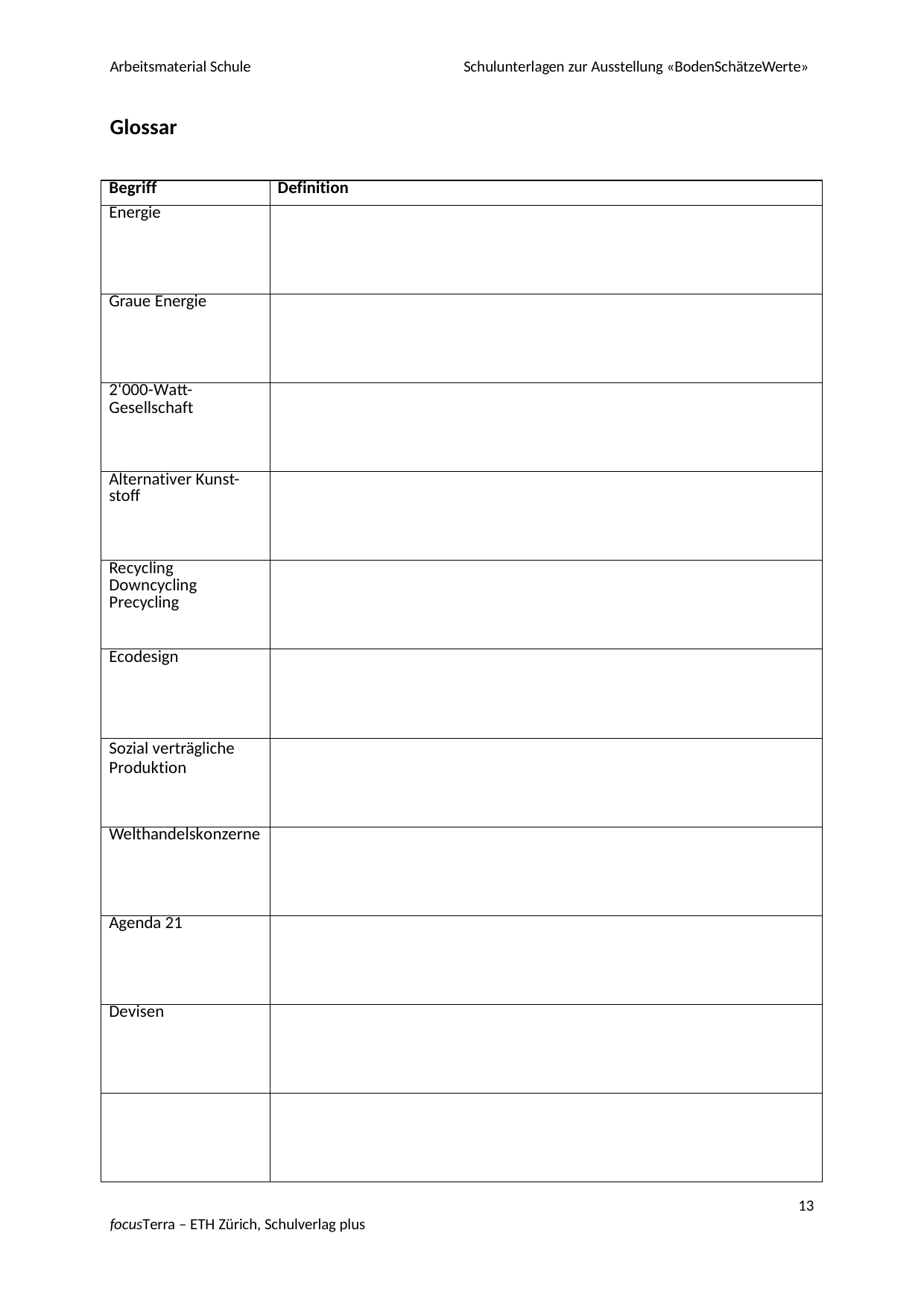

Arbeitsmaterial Schule
Schulunterlagen zur Ausstellung «BodenSchätzeWerte»
Glossar
| Begriff | Definition |
| --- | --- |
| Energie |  |
| Graue Energie |  |
| 2‘000-Watt- Gesellschaft |  |
| Alternativer Kunst- stoff |  |
| Recycling Downcycling Precycling |  |
| Ecodesign |  |
| Sozial verträgliche Produktion |  |
| Welthandelskonzerne |  |
| Agenda 21 |  |
| Devisen |  |
|  |  |
13
focusTerra – ETH Zürich, Schulverlag plus